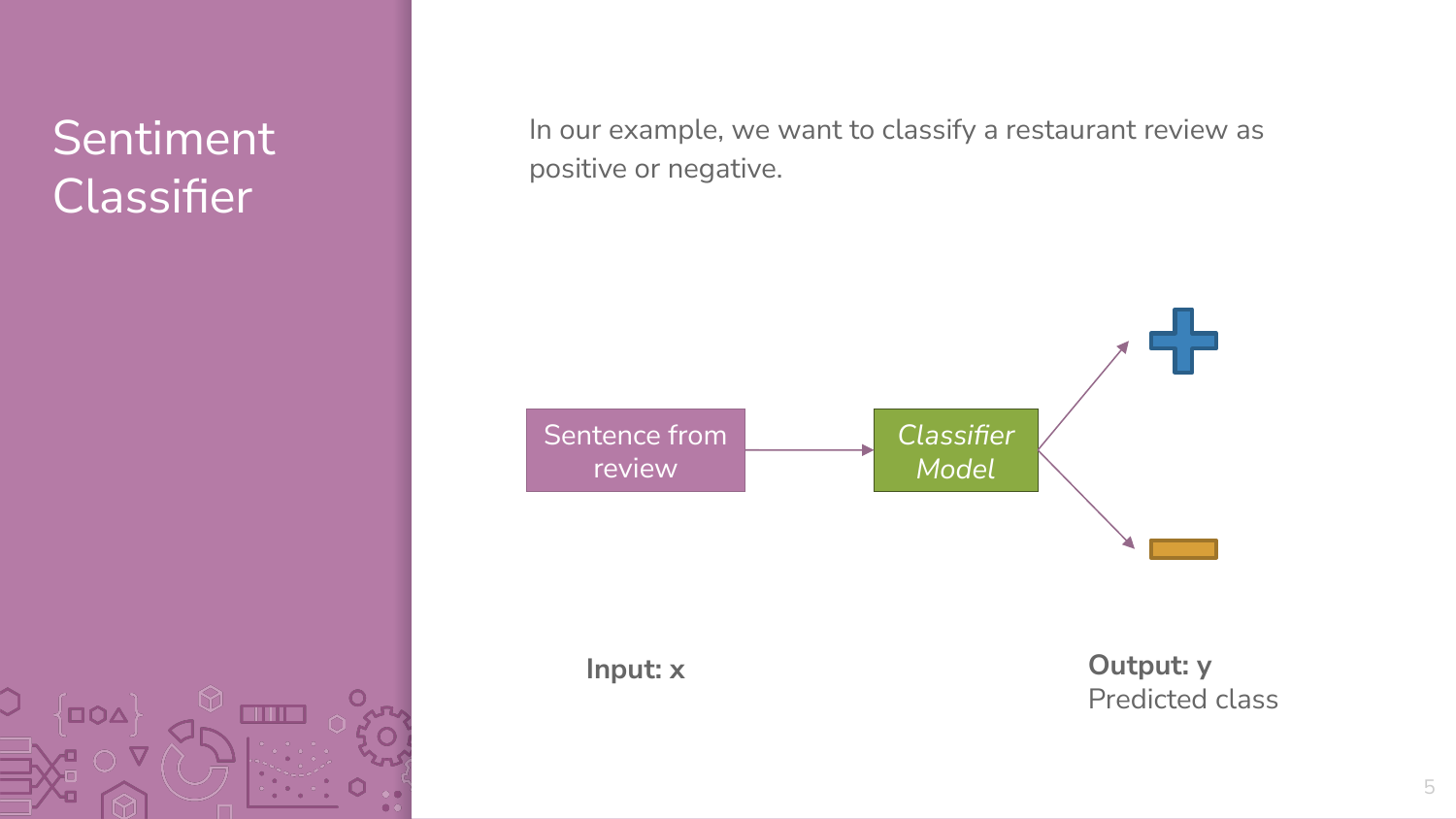

# Sentiment Classifier
In our example, we want to classify a restaurant review as positive or negative.

Sentence from review
Classifier Model

Output: y
Predicted class
Input: x
5